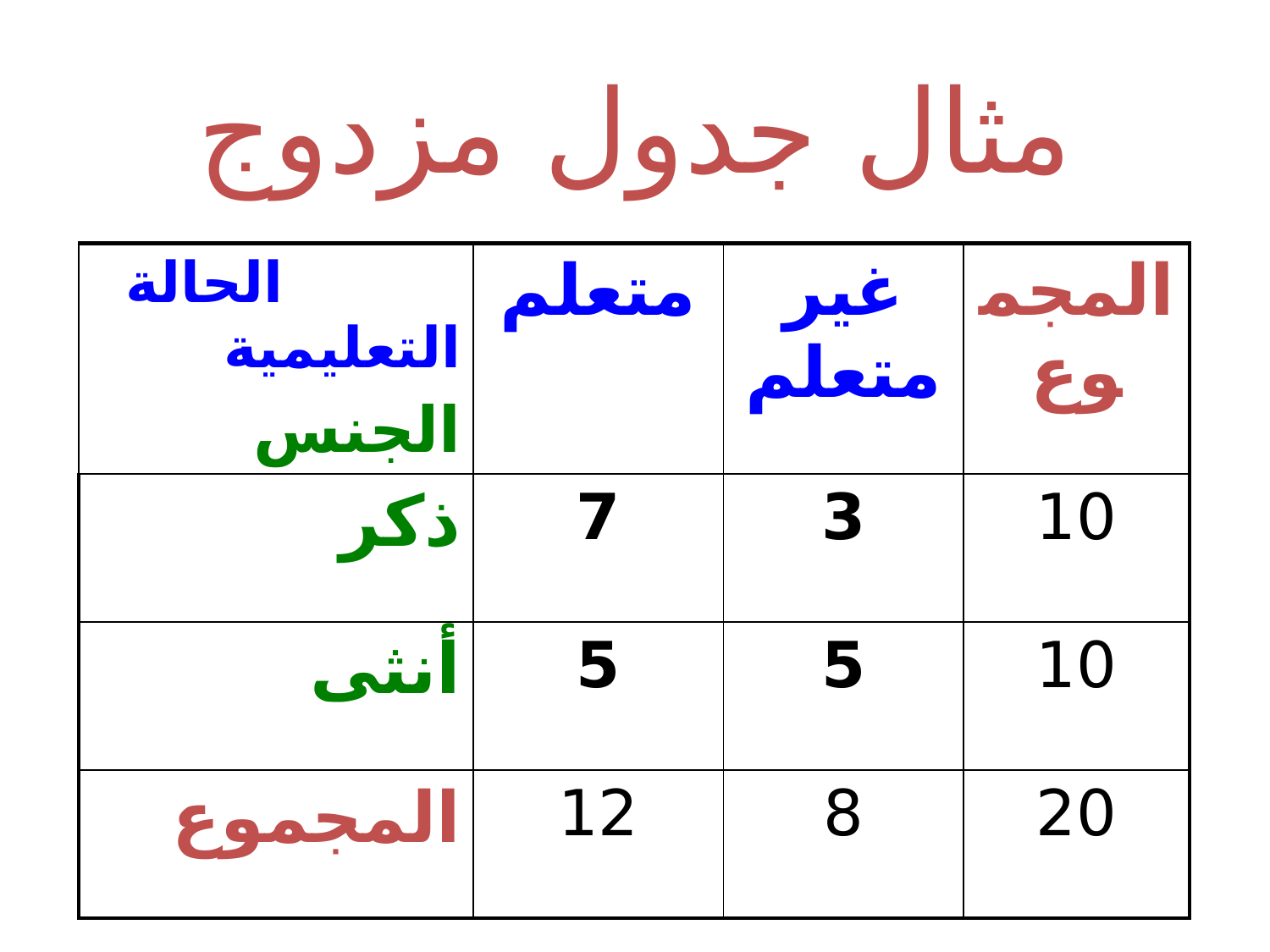

# مثال جدول مزدوج
| الحالة التعليمية الجنس | متعلم | غير متعلم | المجموع |
| --- | --- | --- | --- |
| ذكر | 7 | 3 | 10 |
| أنثى | 5 | 5 | 10 |
| المجموع | 12 | 8 | 20 |